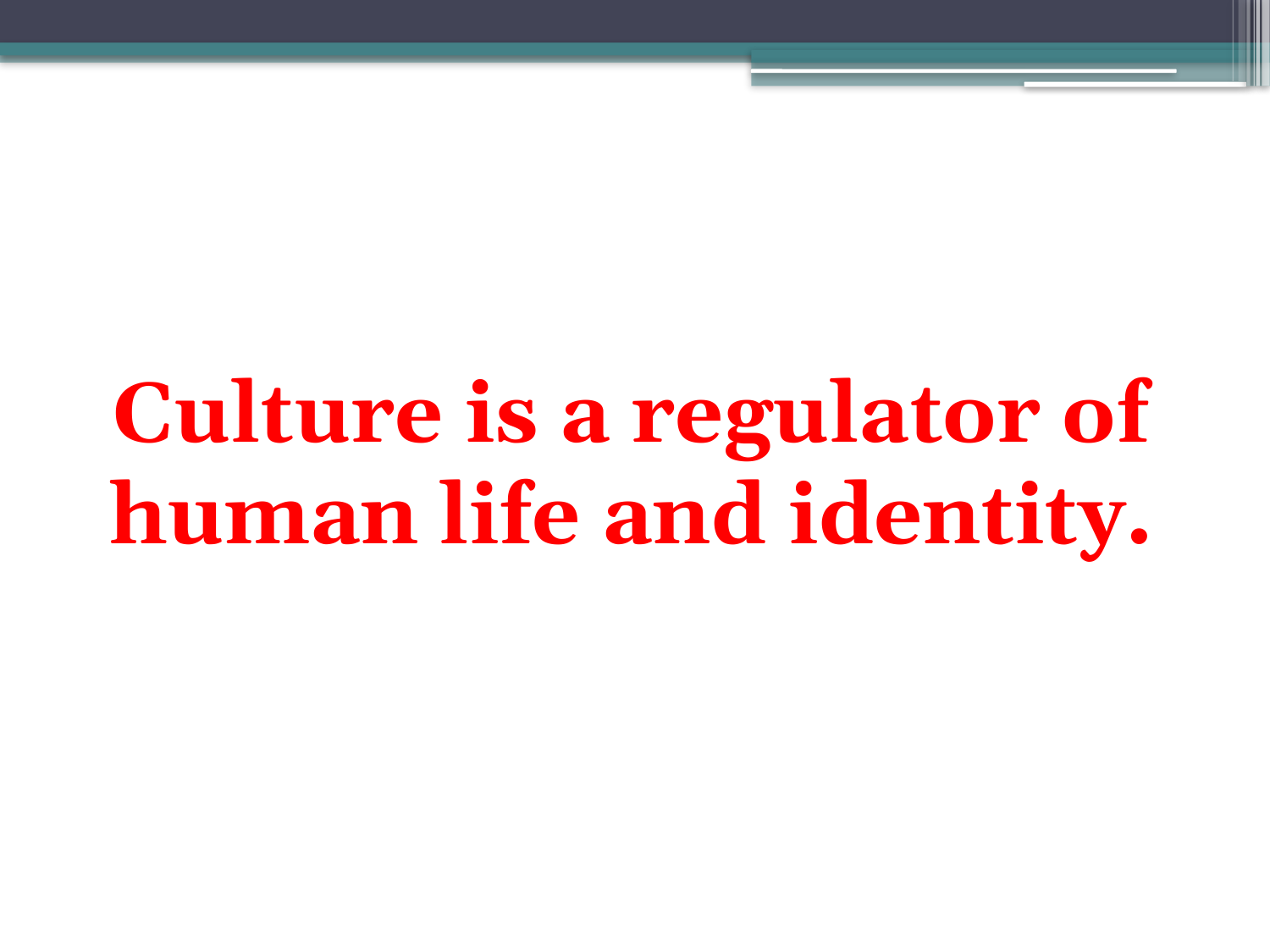

Culture is a regulator of human life and identity.